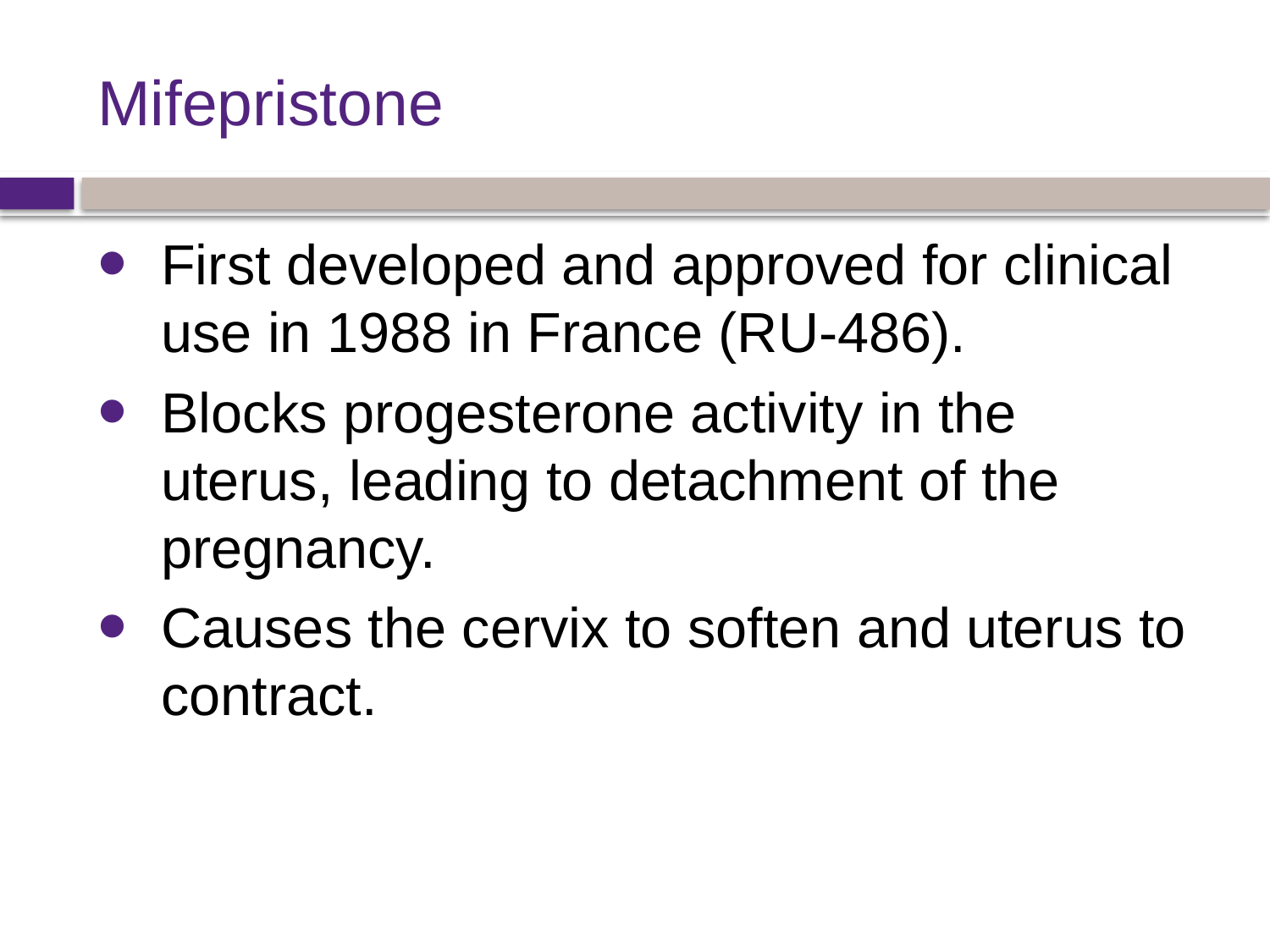

# Mifepristone
First developed and approved for clinical use in 1988 in France (RU-486).
Blocks progesterone activity in the uterus, leading to detachment of the pregnancy.
Causes the cervix to soften and uterus to contract.